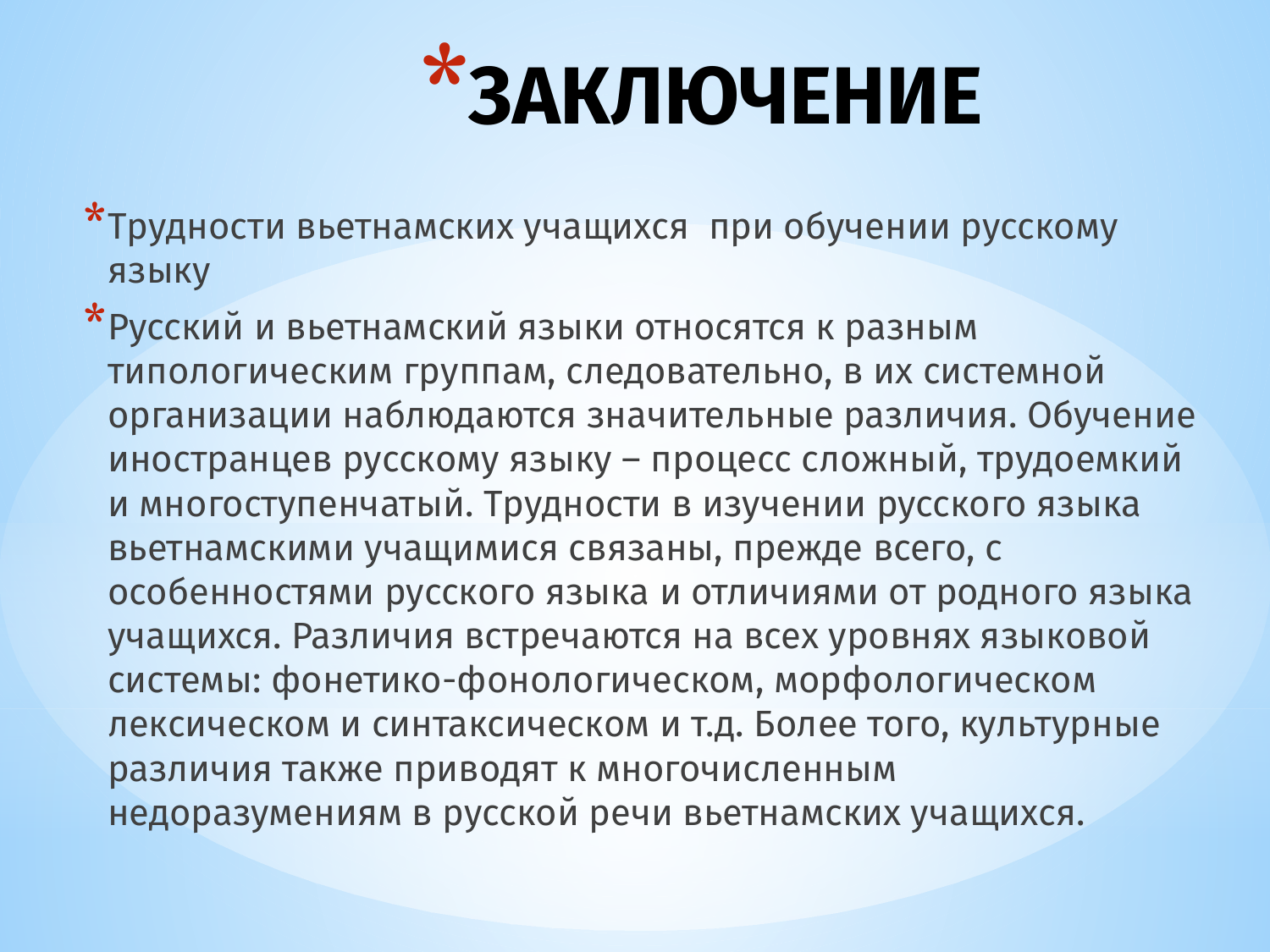

# ЗАКЛЮЧЕНИЕ
Трудности вьетнамских учащихся  при обучении русскому языку
Русский и вьетнамский языки относятся к разным типологическим группам, следовательно, в их системной организации наблюдаются значительные различия. Обучение иностранцев русскому языку – процесс сложный, трудоемкий и многоступенчатый. Трудности в изучении русского языка вьетнамскими учащимися связаны, прежде всего, с особенностями русского языка и отличиями от родного языка учащихся. Различия встречаются на всех уровнях языковой системы: фонетико-фонологическом, морфологическом лексическом и синтаксическом и т.д. Более того, культурные различия также приводят к многочисленным недоразумениям в русской речи вьетнамских учащихся.